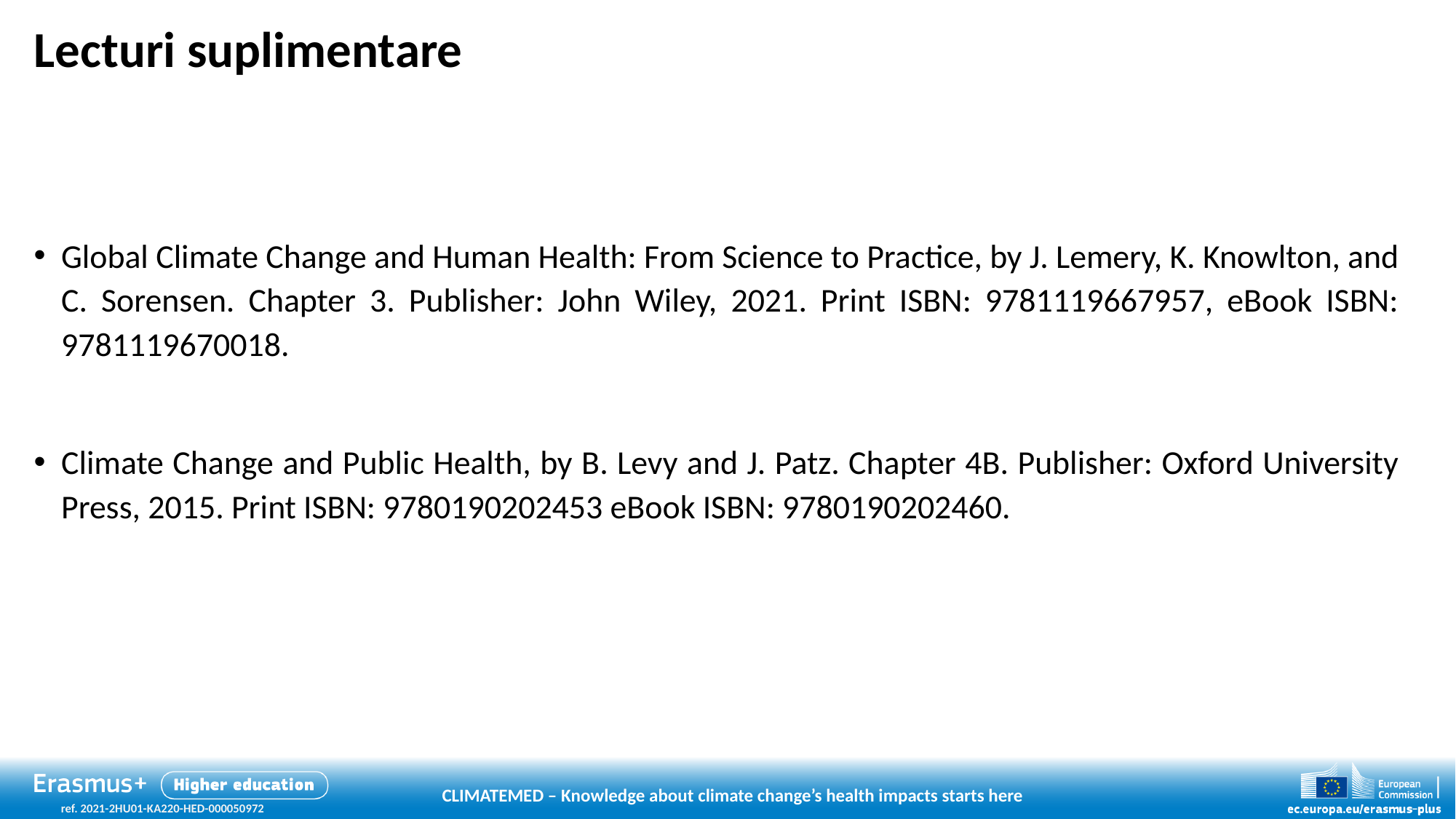

# Lecturi suplimentare
Global Climate Change and Human Health: From Science to Practice, by J. Lemery, K. Knowlton, and C. Sorensen. Chapter 3. Publisher: John Wiley, 2021. Print ISBN: 9781119667957, eBook ISBN: 9781119670018.

Climate Change and Public Health, by B. Levy and J. Patz. Chapter 4B. Publisher: Oxford University Press, 2015. Print ISBN: 9780190202453 eBook ISBN: 9780190202460.